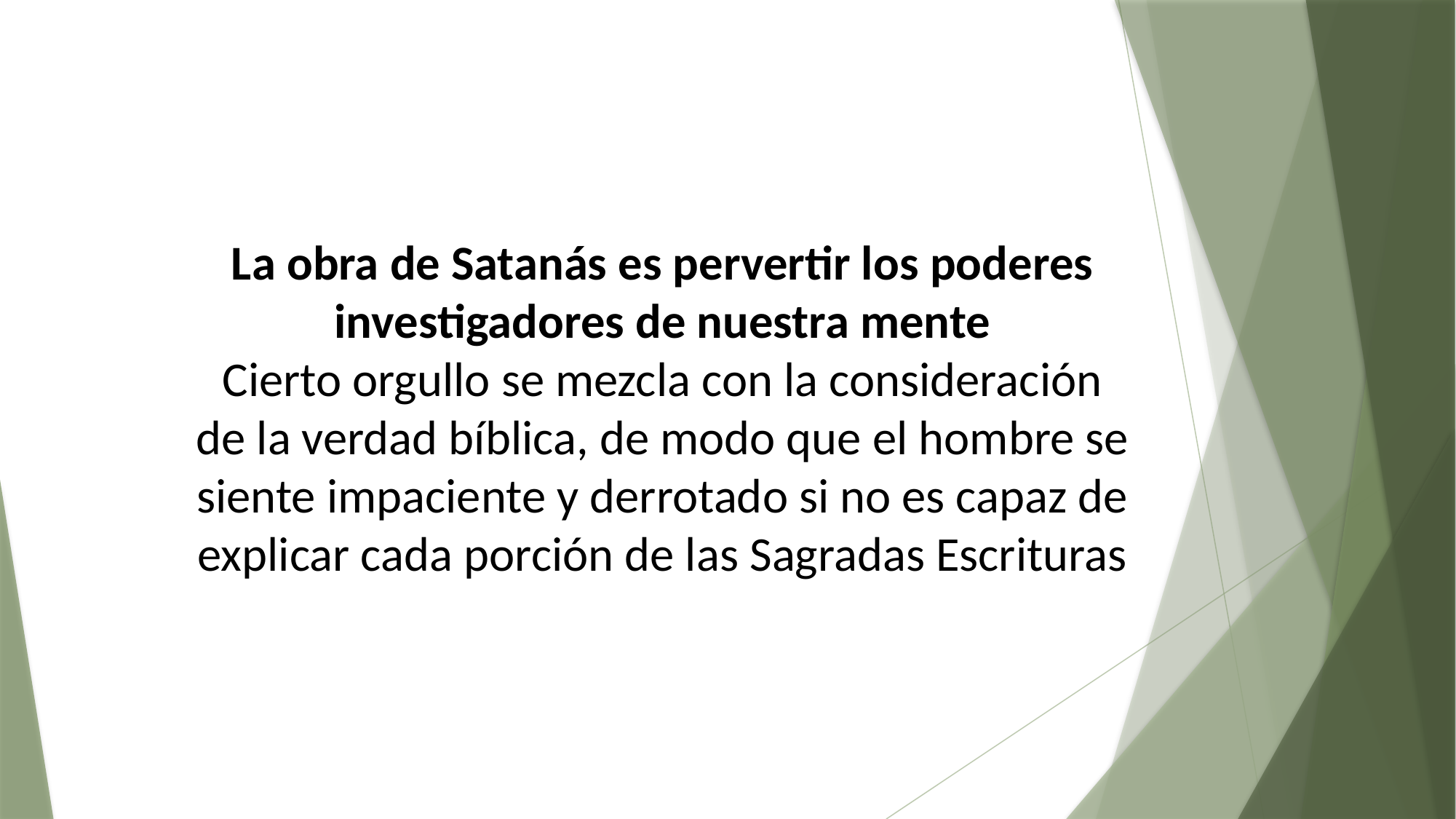

La obra de Satanás es pervertir los poderes investigadores de nuestra mente
Cierto orgullo se mezcla con la consideración de la verdad bíblica, de modo que el hombre se siente impaciente y derrotado si no es capaz de explicar cada porción de las Sagradas Escrituras